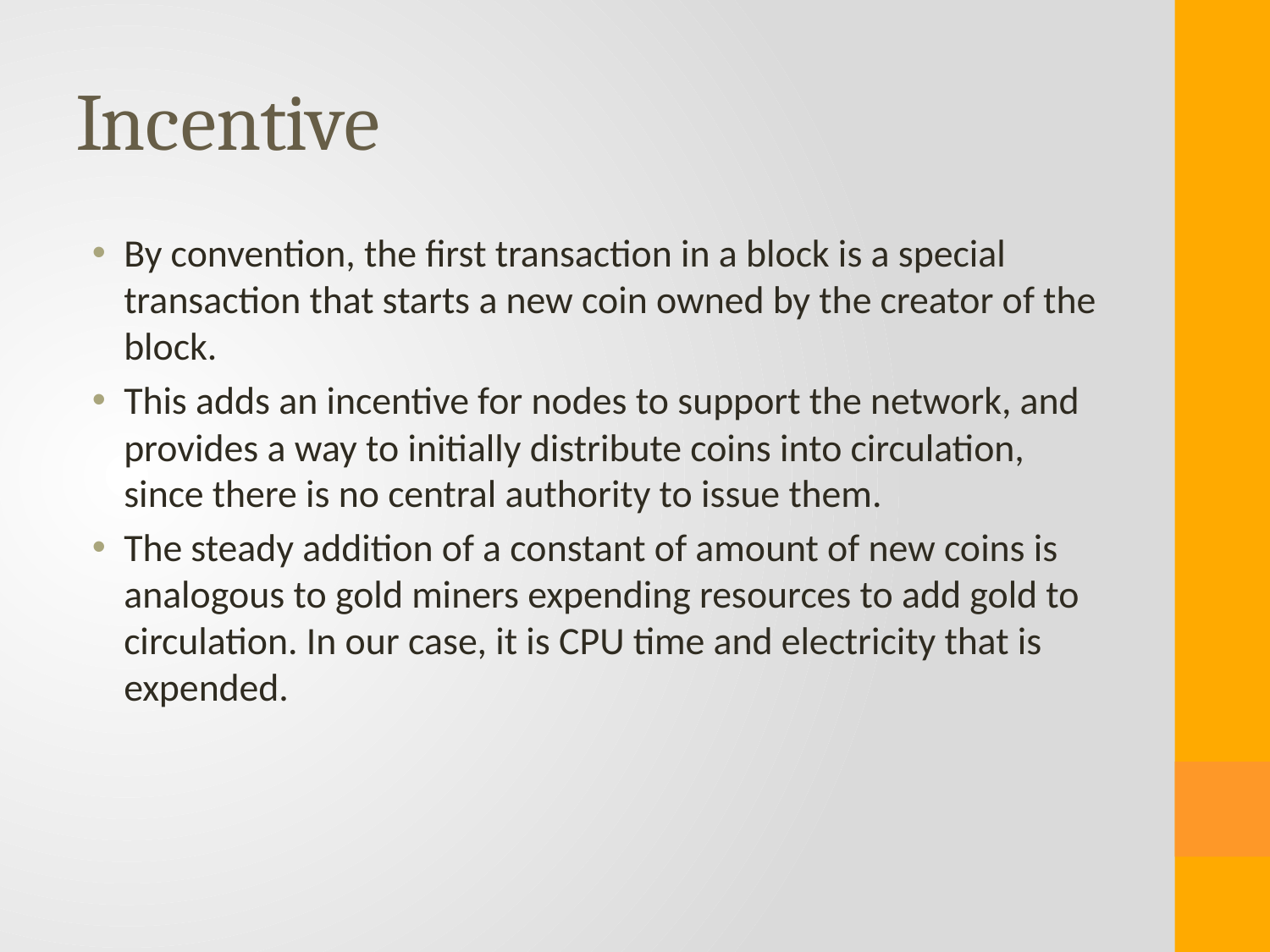

# Incentive
By convention, the first transaction in a block is a special transaction that starts a new coin owned by the creator of the block.
This adds an incentive for nodes to support the network, and provides a way to initially distribute coins into circulation, since there is no central authority to issue them.
The steady addition of a constant of amount of new coins is analogous to gold miners expending resources to add gold to circulation. In our case, it is CPU time and electricity that is expended.